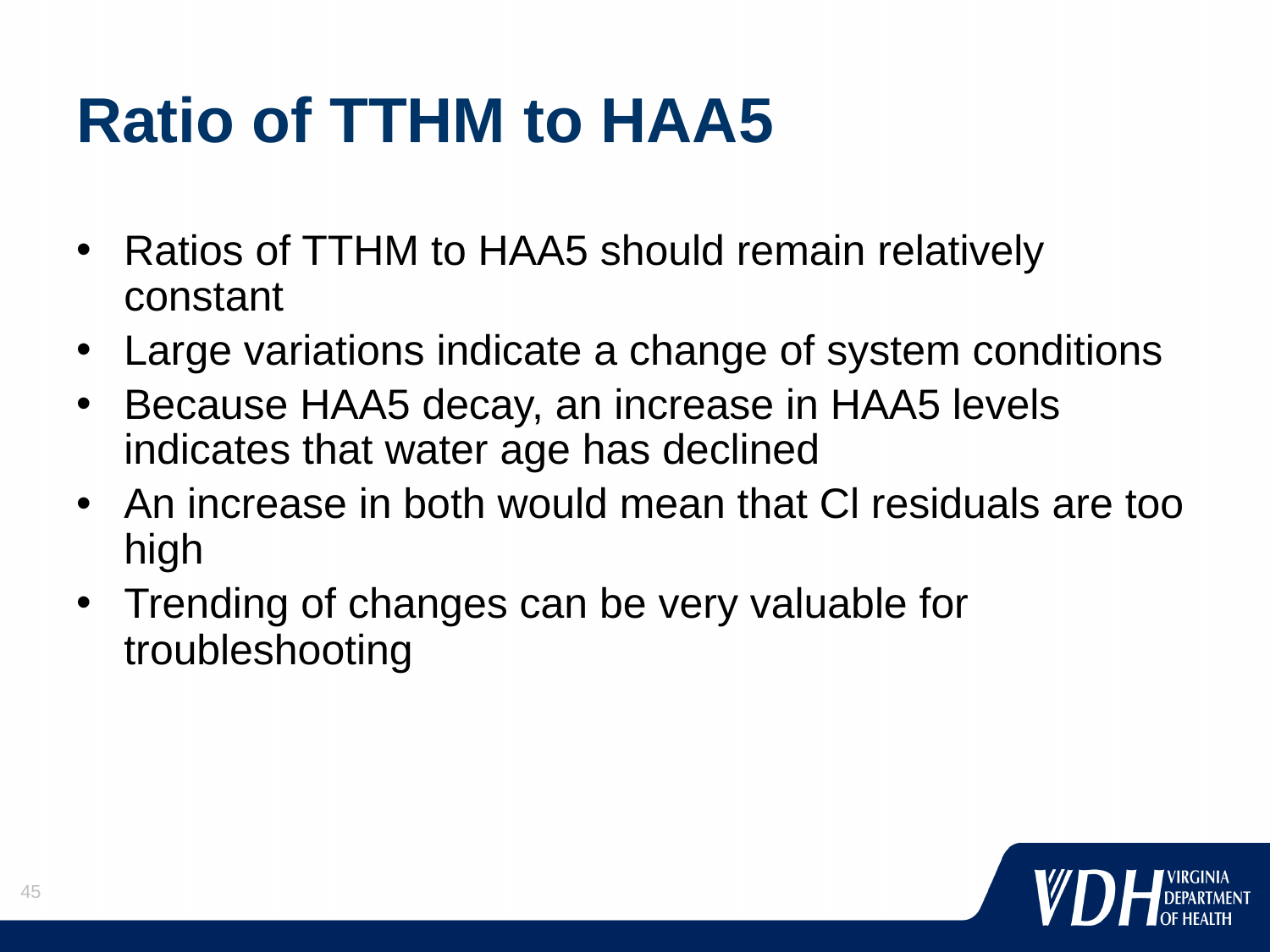

# Ratio of TTHM to HAA5
Ratios of TTHM to HAA5 should remain relatively constant
Large variations indicate a change of system conditions
Because HAA5 decay, an increase in HAA5 levels indicates that water age has declined
An increase in both would mean that Cl residuals are too high
Trending of changes can be very valuable for troubleshooting

45